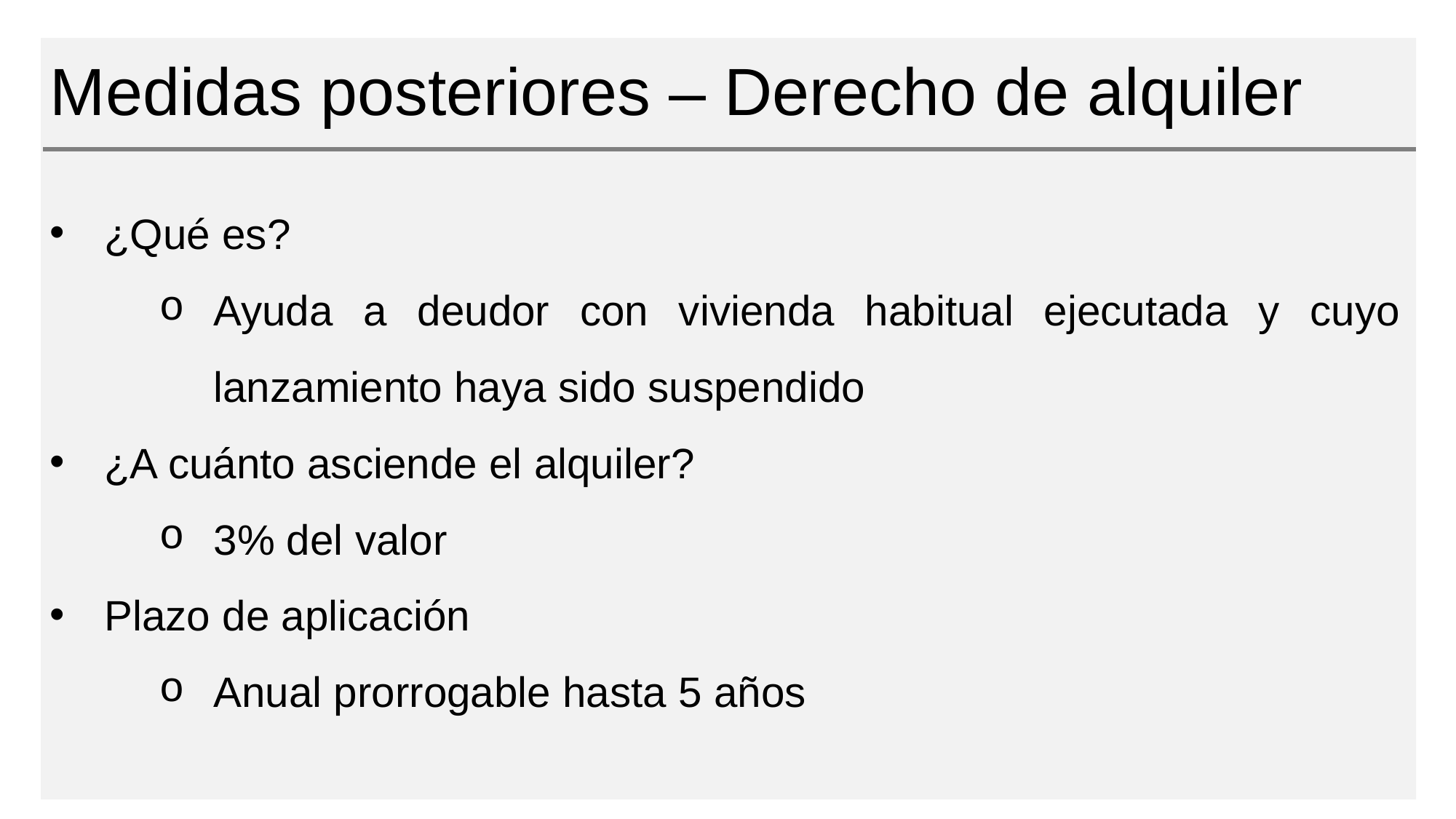

# Medidas posteriores – Derecho de alquiler
¿Qué es?
Ayuda a deudor con vivienda habitual ejecutada y cuyo lanzamiento haya sido suspendido
¿A cuánto asciende el alquiler?
3% del valor
Plazo de aplicación
Anual prorrogable hasta 5 años